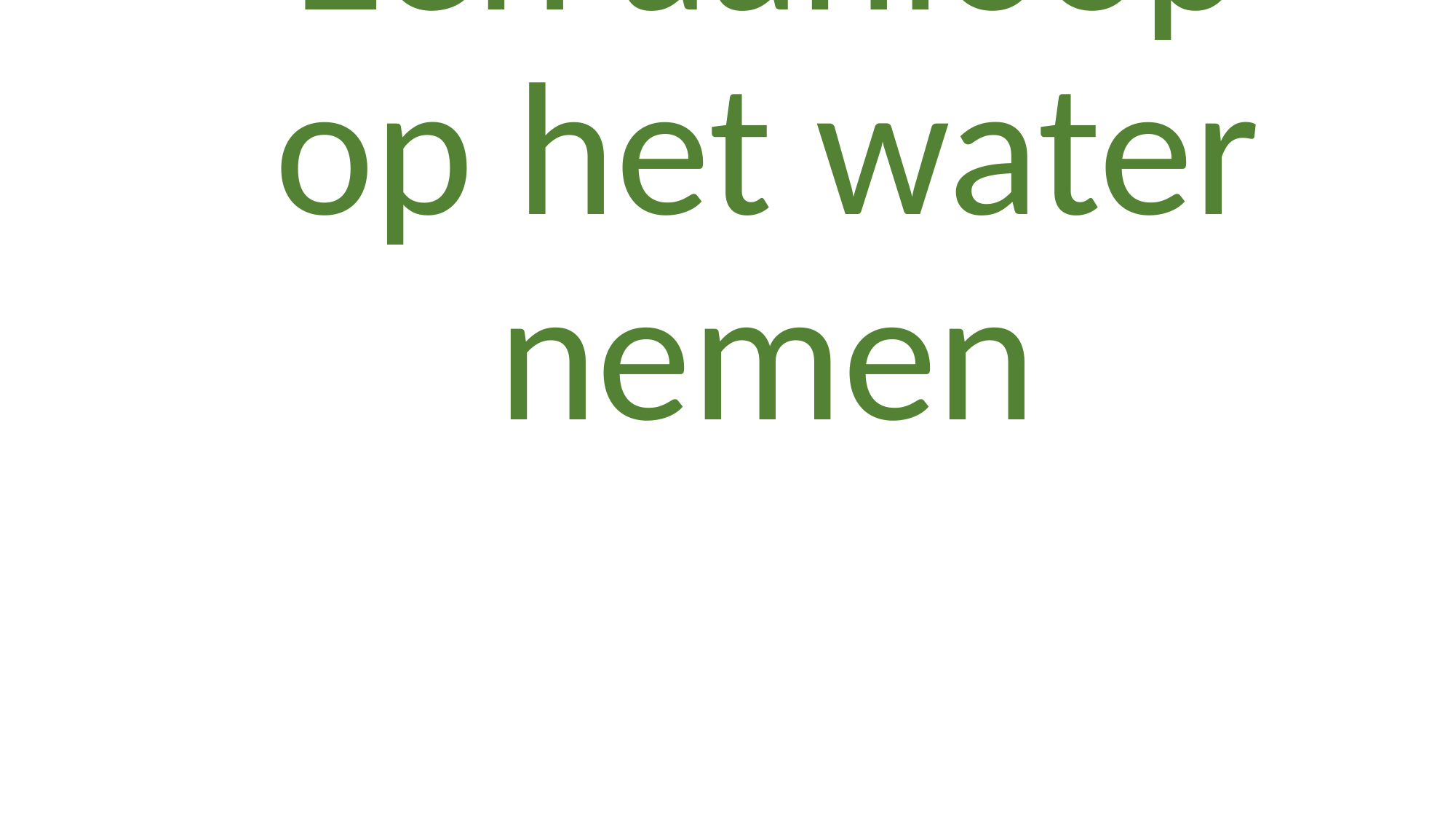

# Antwoord B Een aanloop op het water nemen